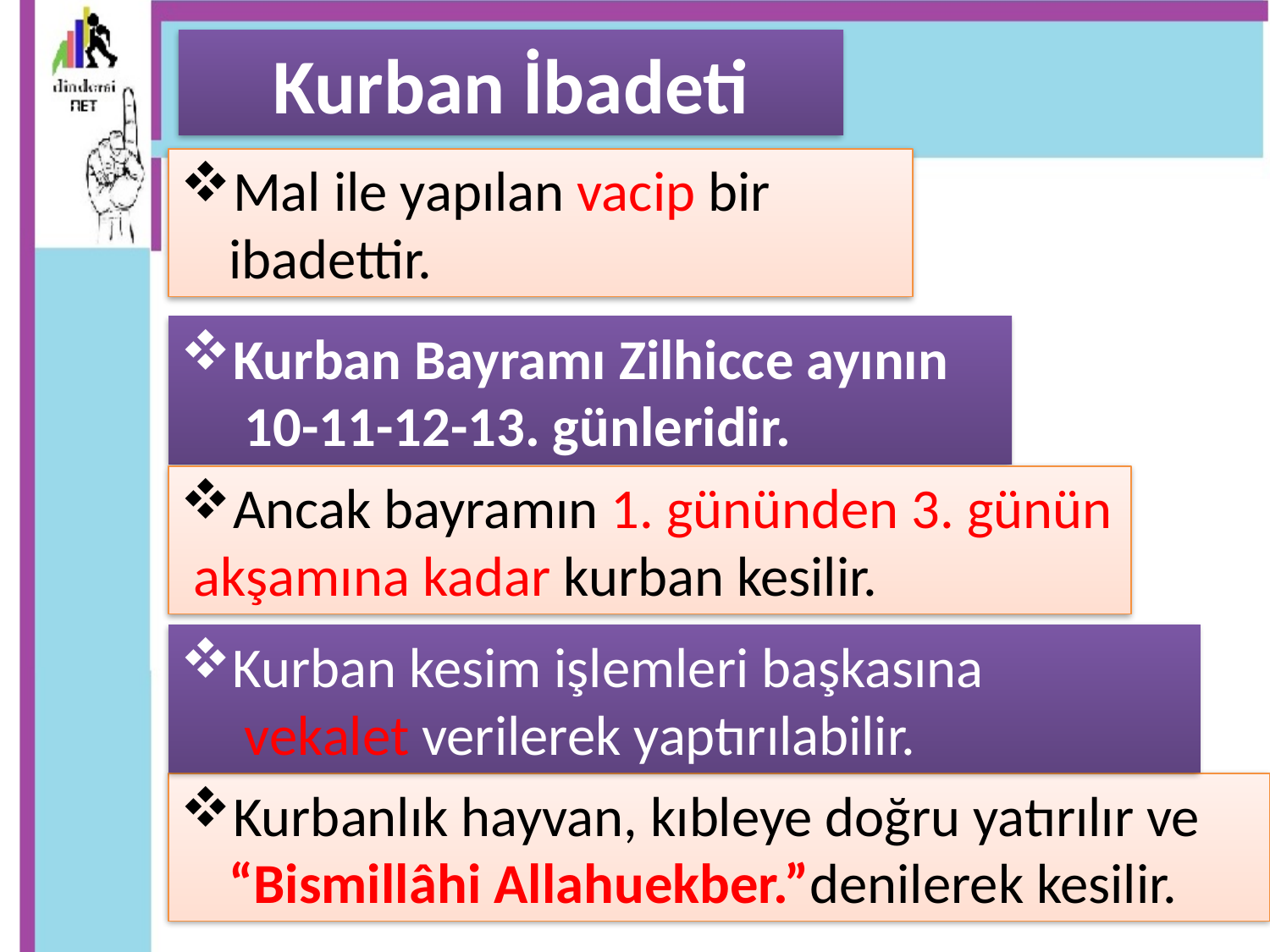

Kurban İbadeti
Mal ile yapılan vacip bir ibadettir.
Kurban Bayramı Zilhicce ayının
     10-11-12-13. günleridir.
Ancak bayramın 1. gününden 3. günün
 akşamına kadar kurban kesilir.
Kurban kesim işlemleri başkasına
     vekalet verilerek yaptırılabilir.
Kurbanlık hayvan, kıbleye doğru yatırılır ve “Bismillâhi Allahuekber.”denilerek kesilir.